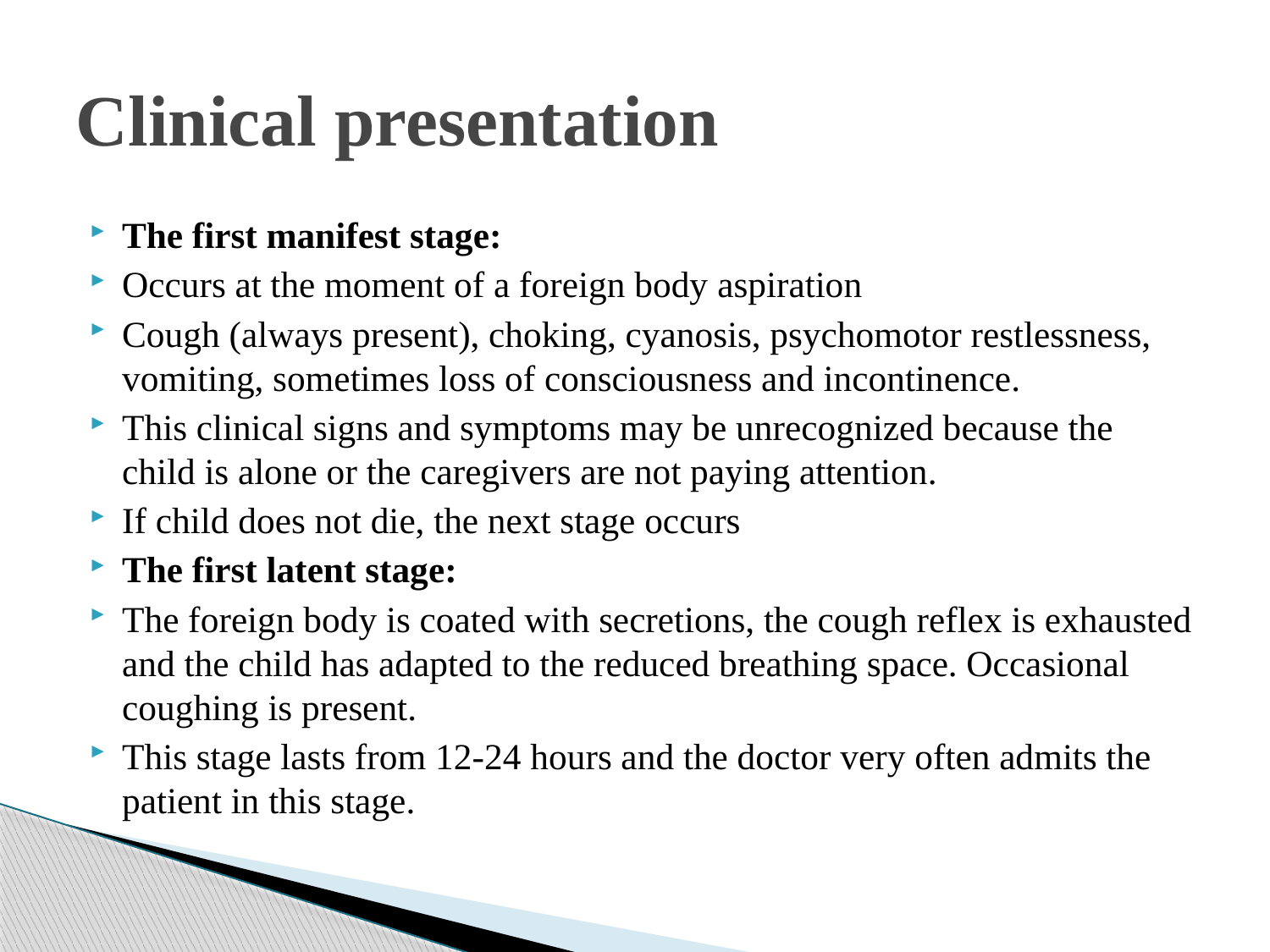

# Clinical presentation
The first manifest stage:
Occurs at the moment of a foreign body aspiration
Cough (always present), choking, cyanosis, psychomotor restlessness, vomiting, sometimes loss of consciousness and incontinence.
This clinical signs and symptoms may be unrecognized because the child is alone or the caregivers are not paying attention.
If child does not die, the next stage occurs
The first latent stage:
The foreign body is coated with secretions, the cough reflex is exhausted and the child has adapted to the reduced breathing space. Occasional coughing is present.
This stage lasts from 12-24 hours and the doctor very often admits the patient in this stage.